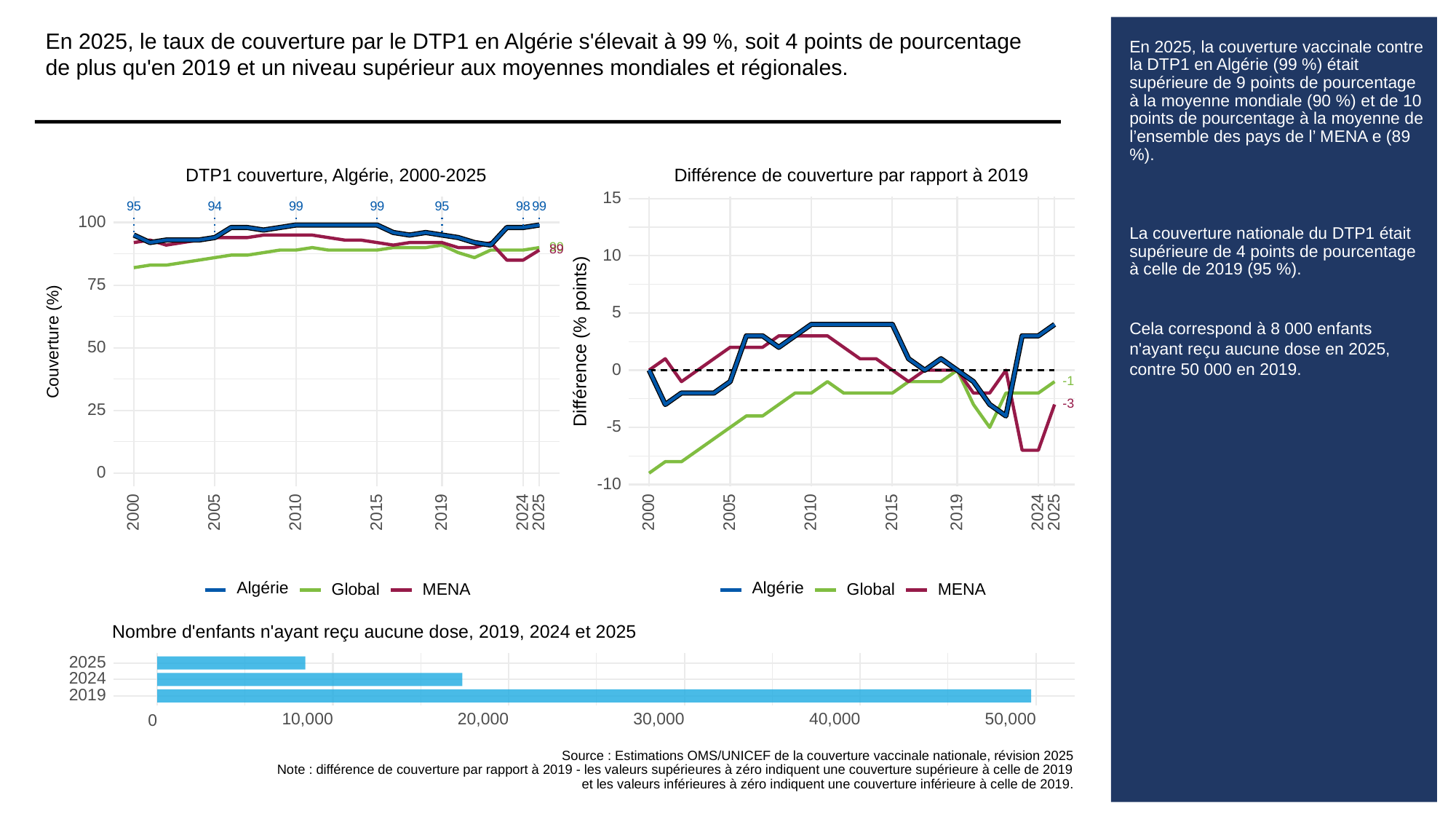

En 2025, le taux de couverture par le DTP1 en Algérie s'élevait à 99 %, soit 4 points de pourcentage de plus qu'en 2019 et un niveau supérieur aux moyennes mondiales et régionales.
# En 2025, la couverture vaccinale contre la DTP1 en Algérie (99 %) était supérieure de 9 points de pourcentage à la moyenne mondiale (90 %) et de 10 points de pourcentage à la moyenne de l’ensemble des pays de l’ MENA e (89 %).

La couverture nationale du DTP1 était supérieure de 4 points de pourcentage à celle de 2019 (95 %).

Cela correspond à 8 000 enfants n'ayant reçu aucune dose en 2025, contre 50 000 en 2019.

DTP1 couverture, Algérie, 2000-2025
Différence de couverture par rapport à 2019
15

95
94
99
99
95
98
99
100

90

89
10

75

5

Différence (% points)
Couverture (%)

50

0

-1

-3
25

-5

0

-10

2000
2005
2010
2015
2019
2024
2025
2000
2005
2010
2015
2019
2024
2025
Algérie
Algérie
Global
Global
MENA
MENA

Nombre d'enfants n'ayant reçu aucune dose, 2019, 2024 et 2025

2025

2024

2019

10,000
20,000
30,000
40,000
50,000
0
Source : Estimations OMS/UNICEF de la couverture vaccinale nationale, révision 2025
Note : différence de couverture par rapport à 2019 - les valeurs supérieures à zéro indiquent une couverture supérieure à celle de 2019
et les valeurs inférieures à zéro indiquent une couverture inférieure à celle de 2019.